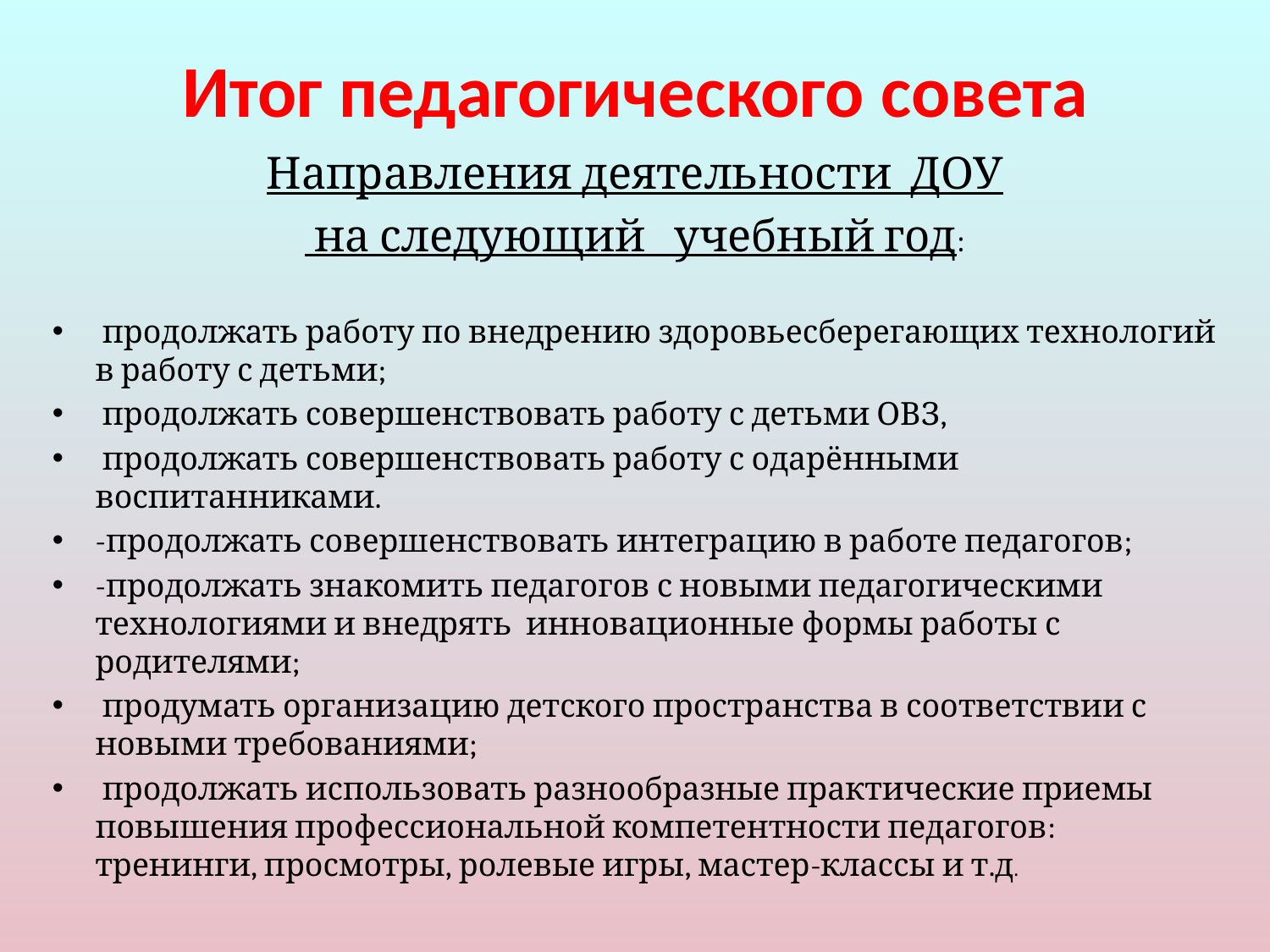

# Итог педагогического совета
Направления деятельности  ДОУ
 на следующий   учебный год:

 продолжать работу по внедрению здоровьесберегающих технологий в работу с детьми;
 продолжать совершенствовать работу с детьми ОВЗ,
 продолжать совершенствовать работу с одарёнными воспитанниками.
-продолжать совершенствовать интеграцию в работе педагогов;
-продолжать знакомить педагогов с новыми педагогическими технологиями и внедрять  инновационные формы работы с родителями;
 продумать организацию детского пространства в соответствии с новыми требованиями;
 продолжать использовать разнообразные практические приемы повышения профессиональной компетентности педагогов: тренинги, просмотры, ролевые игры, мастер-классы и т.д.